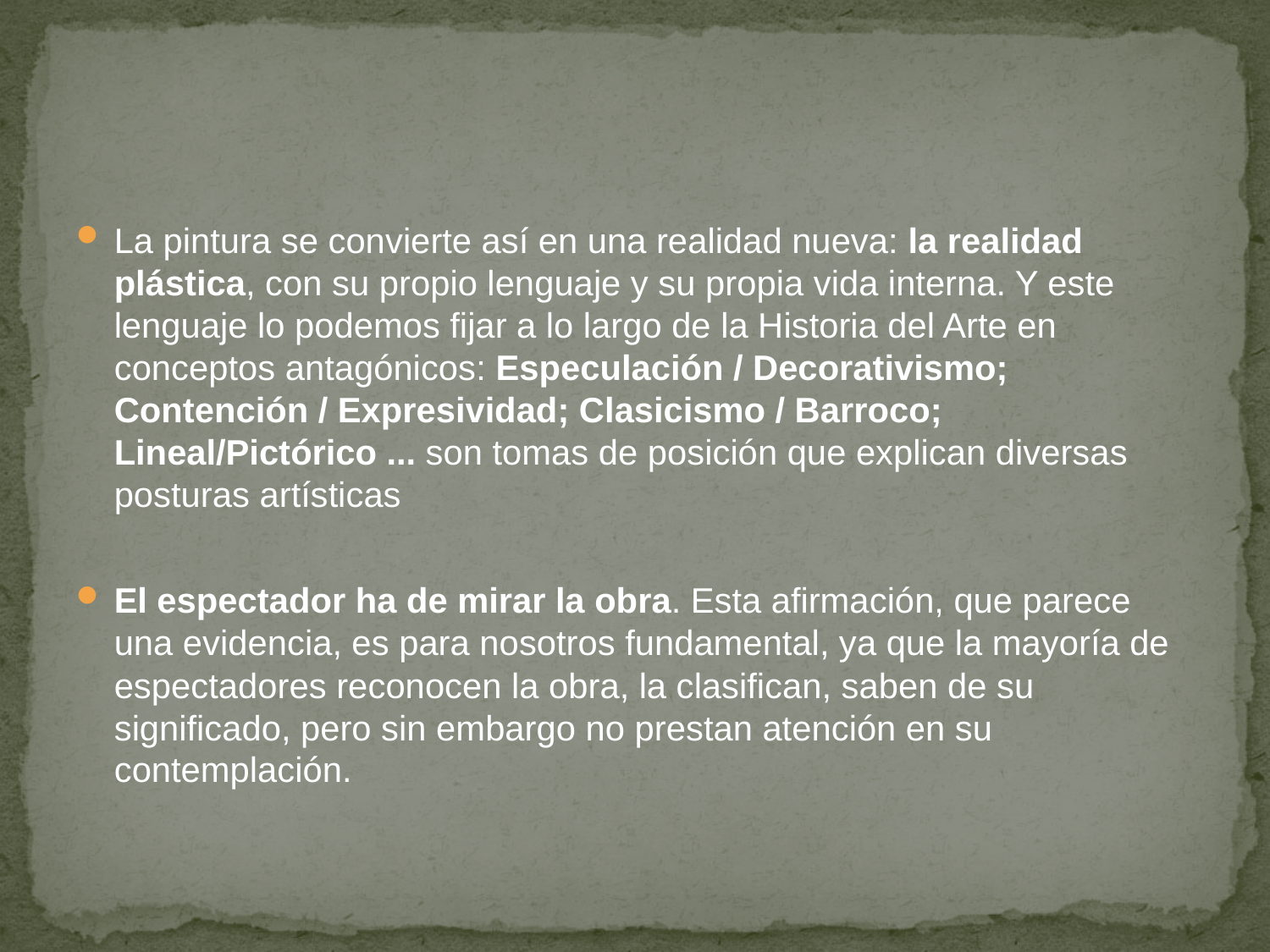

#
La pintura se convierte así en una realidad nueva: la realidad plástica, con su propio lenguaje y su propia vida interna. Y este lenguaje lo podemos fijar a lo largo de la Historia del Arte en conceptos antagónicos: Especulación / Decorativismo; Contención / Expresividad; Clasicismo / Barroco; Lineal/Pictórico ... son tomas de posición que explican diversas posturas artísticas

El espectador ha de mirar la obra. Esta afirmación, que parece una evidencia, es para nosotros fundamental, ya que la mayoría de espectadores reconocen la obra, la clasifican, saben de su significado, pero sin embargo no prestan atención en su contemplación.